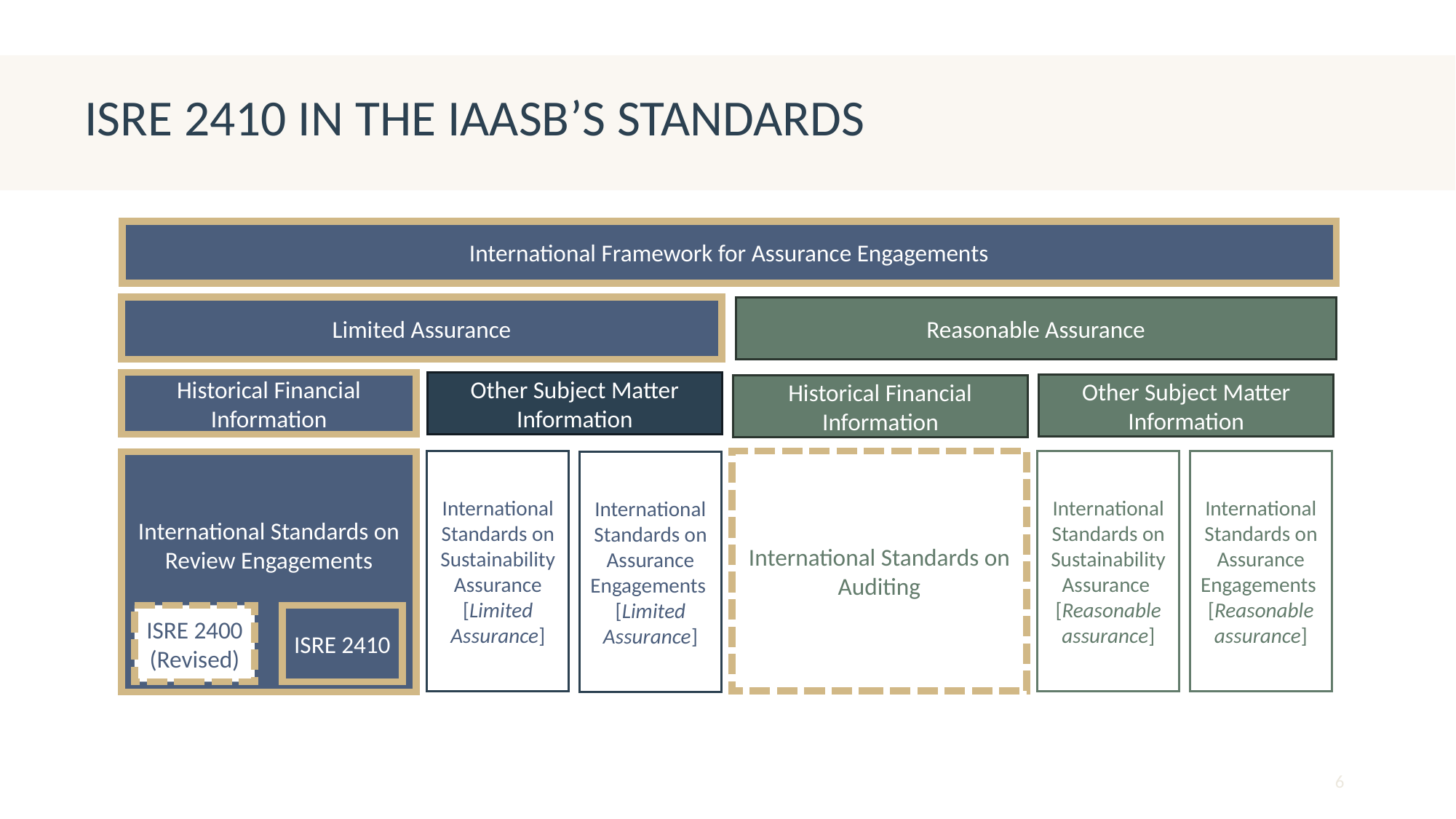

# ISRE 2410 IN THE IAASB’S STANDARDS

International Framework for Assurance Engagements
Reasonable Assurance
Limited Assurance
Historical Financial Information
Other Subject Matter Information
Other Subject Matter Information
Historical Financial Information
International Standards on Sustainability Assurance
[Limited Assurance]
International Standards on Auditing
International Standards on Sustainability Assurance
[Reasonable assurance]
International Standards on Assurance Engagements
[Reasonable assurance]

International Standards on Review Engagements
ISRE 2400 (Revised)
ISRE 2410
International Standards on Assurance Engagements
[Limited Assurance]
6